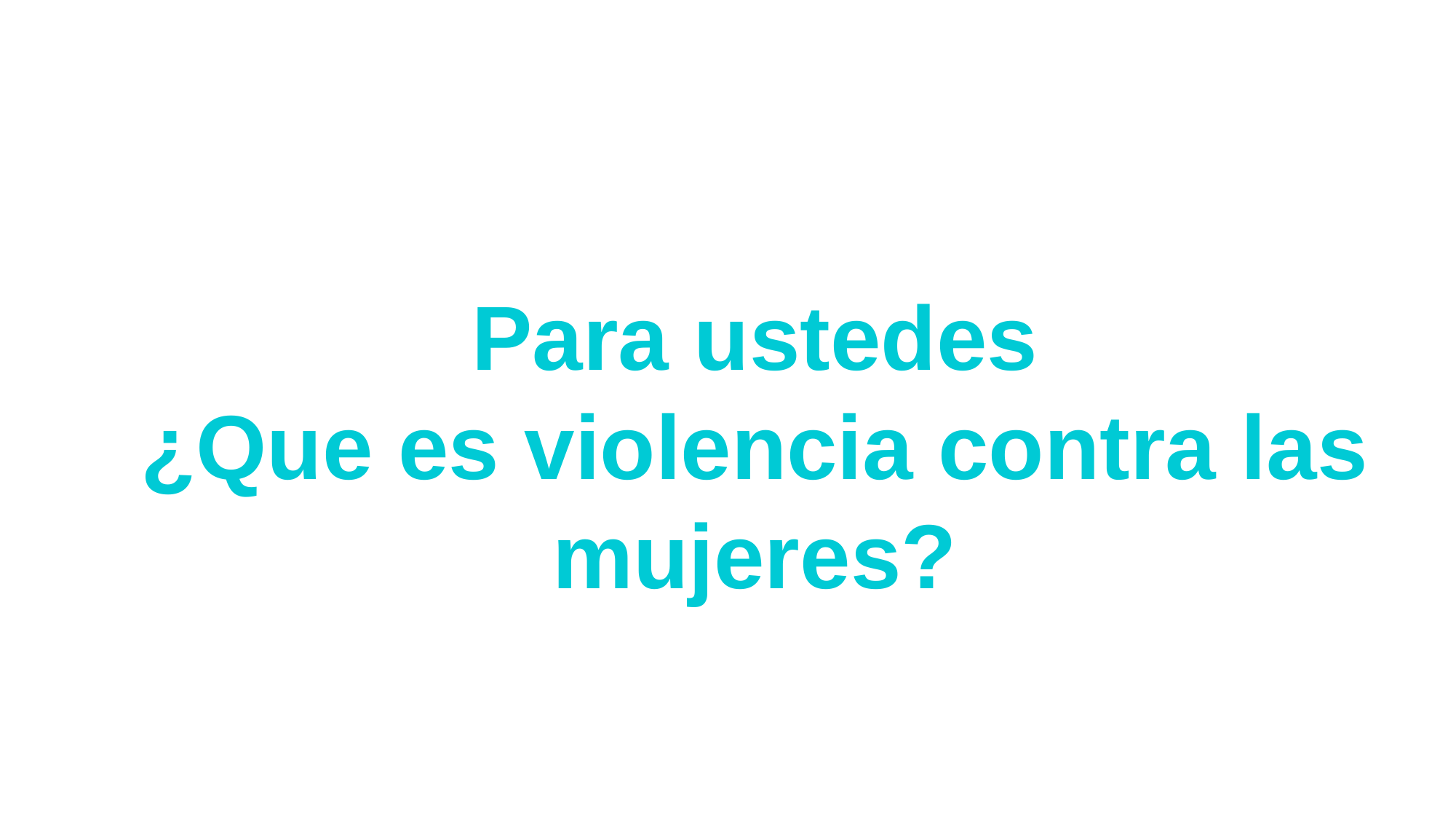

Para ustedes
¿Que es violencia contra las mujeres?